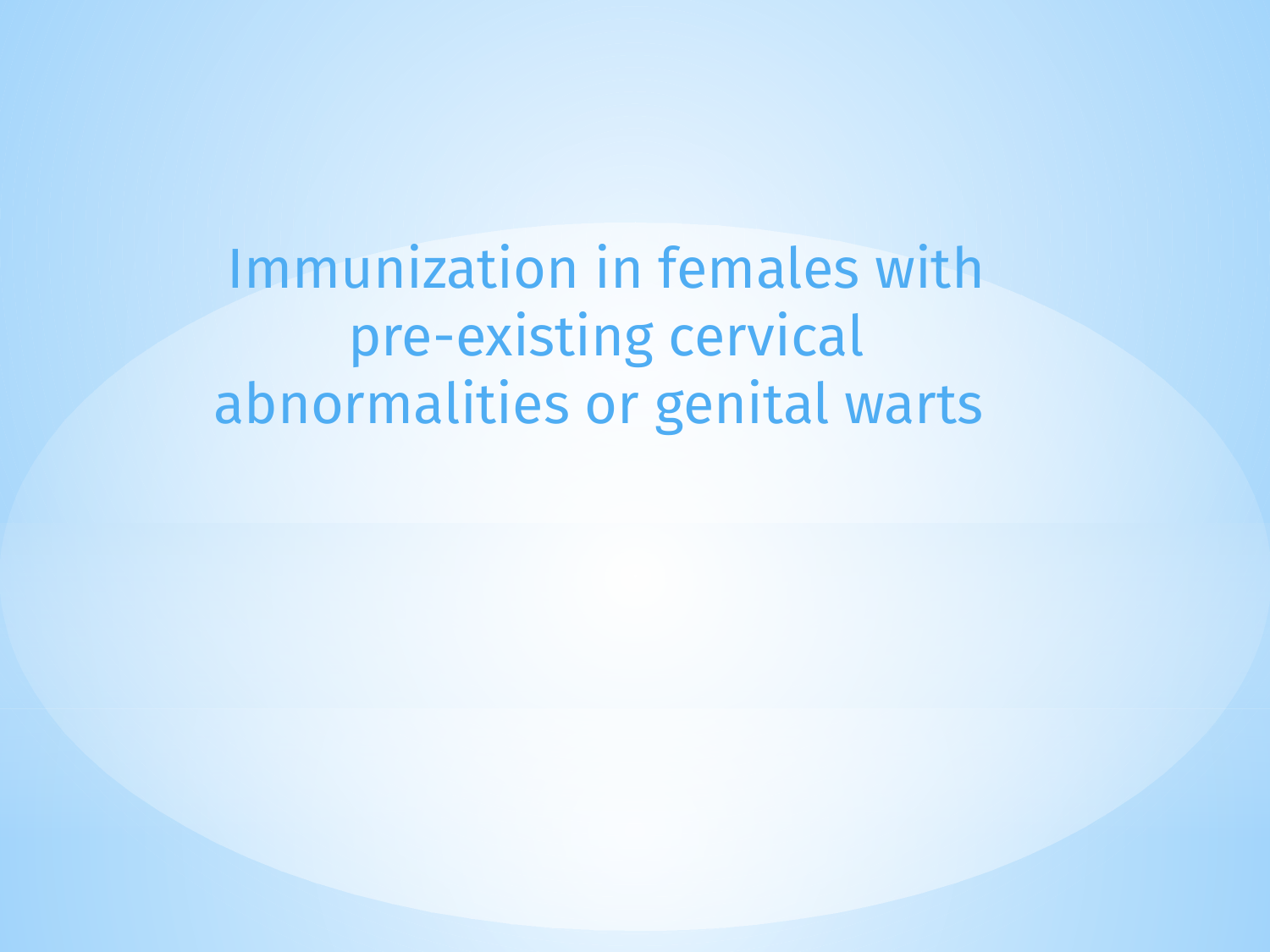

Immunization in females with pre-existing cervical abnormalities or genital warts
#